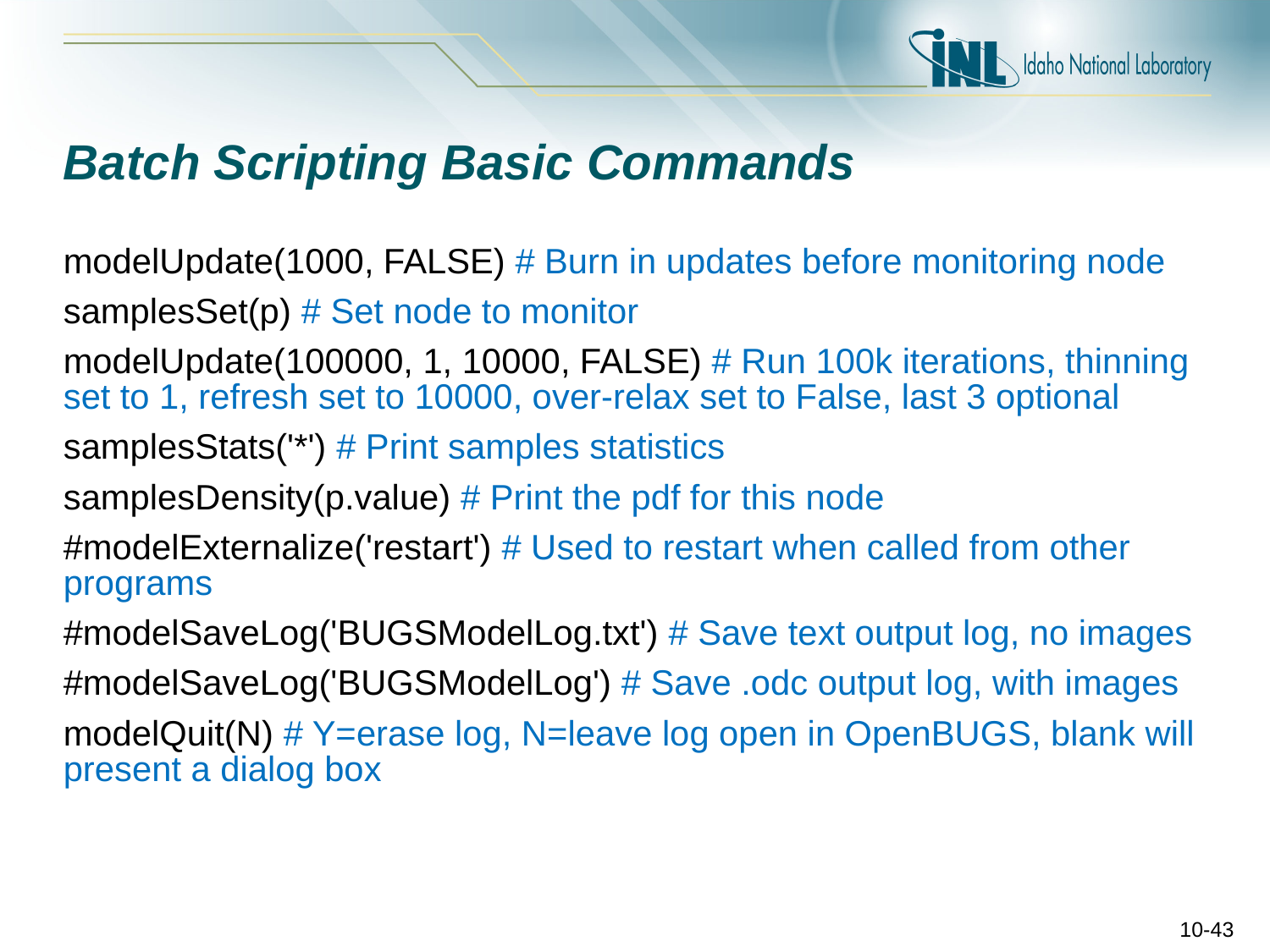

# Batch Scripting Basic Commands
modelUpdate(1000, FALSE) # Burn in updates before monitoring node
samplesSet(p) # Set node to monitor
modelUpdate(100000, 1, 10000, FALSE) # Run 100k iterations, thinning set to 1, refresh set to 10000, over-relax set to False, last 3 optional
samplesStats('*') # Print samples statistics
samplesDensity(p.value) # Print the pdf for this node
#modelExternalize('restart') # Used to restart when called from other programs
#modelSaveLog('BUGSModelLog.txt') # Save text output log, no images
#modelSaveLog('BUGSModelLog') # Save .odc output log, with images
modelQuit(N) # Y=erase log, N=leave log open in OpenBUGS, blank will present a dialog box

10-43